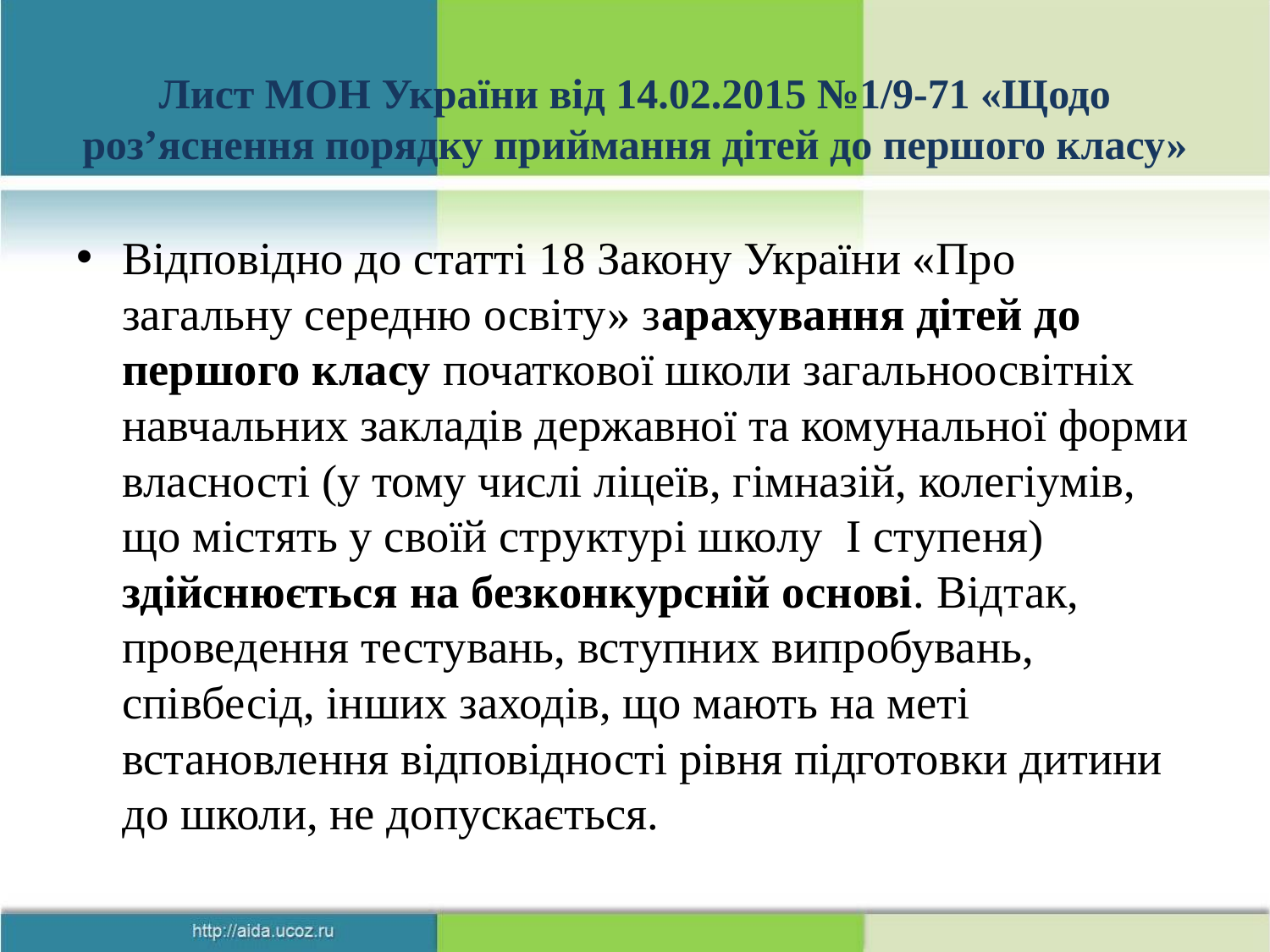

# Лист МОН України від 14.02.2015 №1/9-71 «Щодо роз’яснення порядку приймання дітей до першого класу»
Відповідно до статті 18 Закону України «Про загальну середню освіту» зарахування дітей до першого класу початкової школи загальноосвітніх навчальних закладів державної та комунальної форми власності (у тому числі ліцеїв, гімназій, колегіумів,  що містять у своїй структурі школу  І ступеня) здійснюється на безконкурсній основі. Відтак, проведення тестувань, вступних випробувань, співбесід, інших заходів, що мають на меті встановлення відповідності рівня підготовки дитини до школи, не допускається.